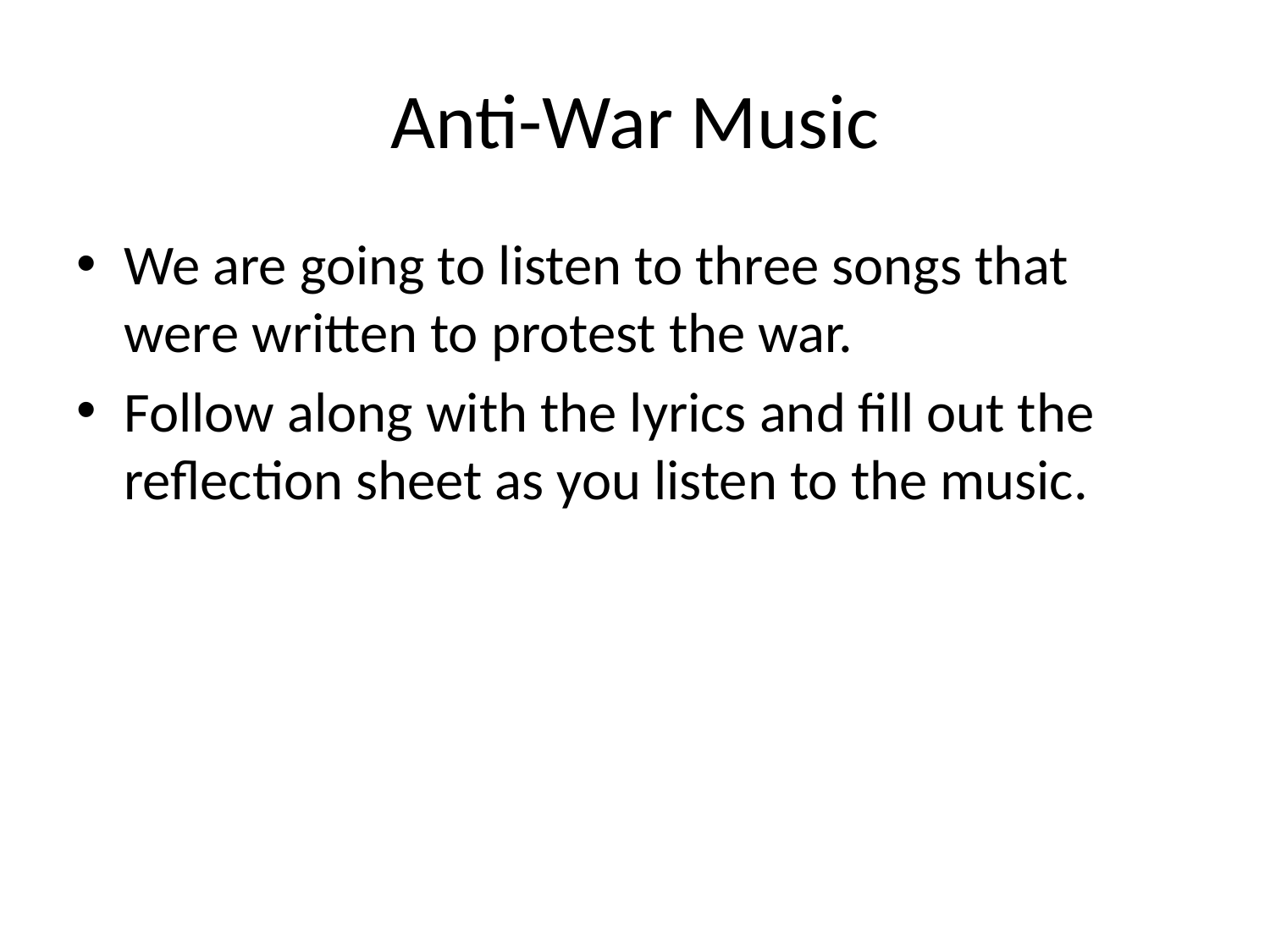

# Anti-War Music
We are going to listen to three songs that were written to protest the war.
Follow along with the lyrics and fill out the reflection sheet as you listen to the music.